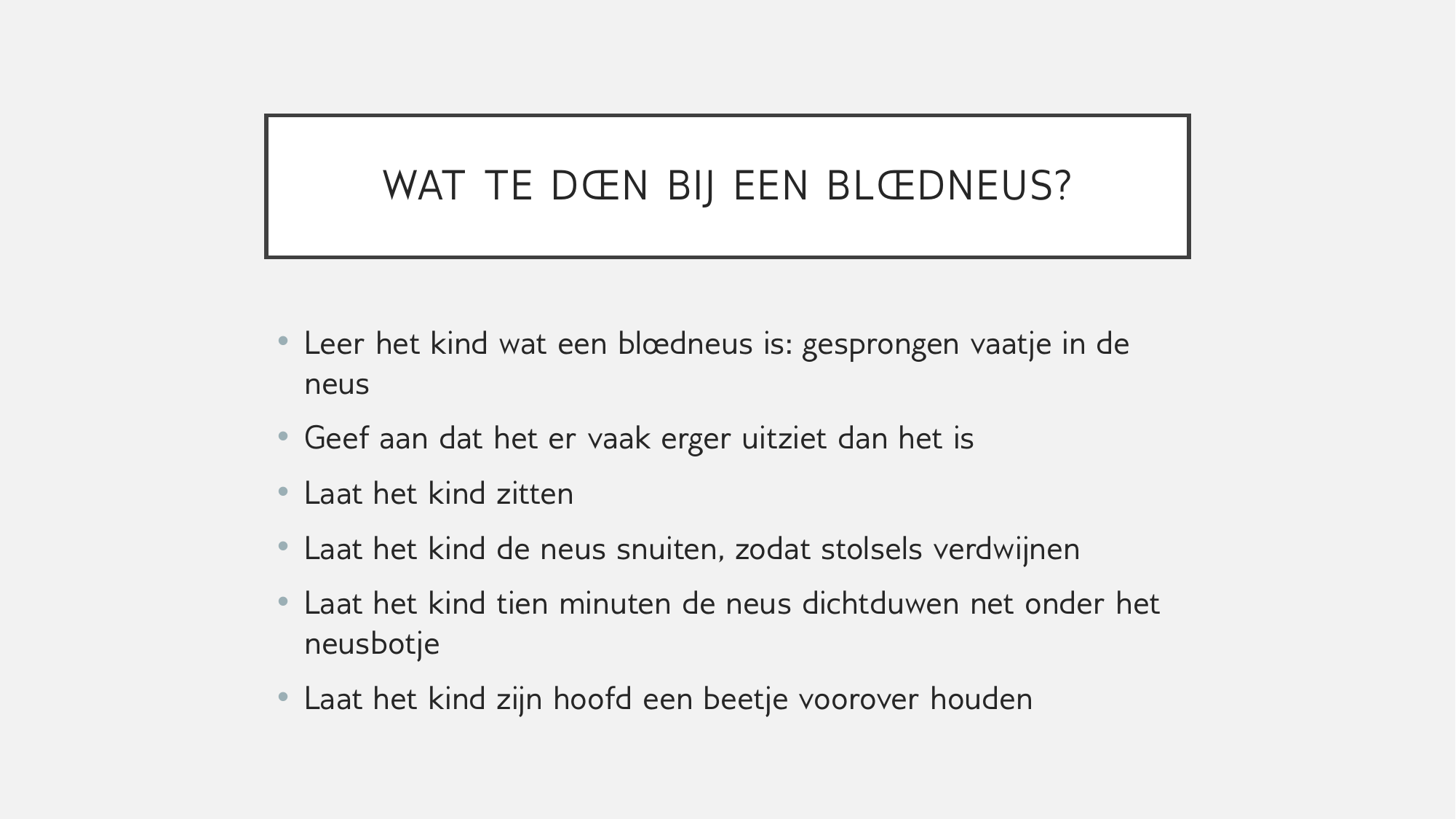

# Wat te doen bij een bloedneus?
Leer het kind wat een bloedneus is: gesprongen vaatje in de neus
Geef aan dat het er vaak erger uitziet dan het is
Laat het kind zitten
Laat het kind de neus snuiten, zodat stolsels verdwijnen
Laat het kind tien minuten de neus dichtduwen net onder het neusbotje
Laat het kind zijn hoofd een beetje voorover houden